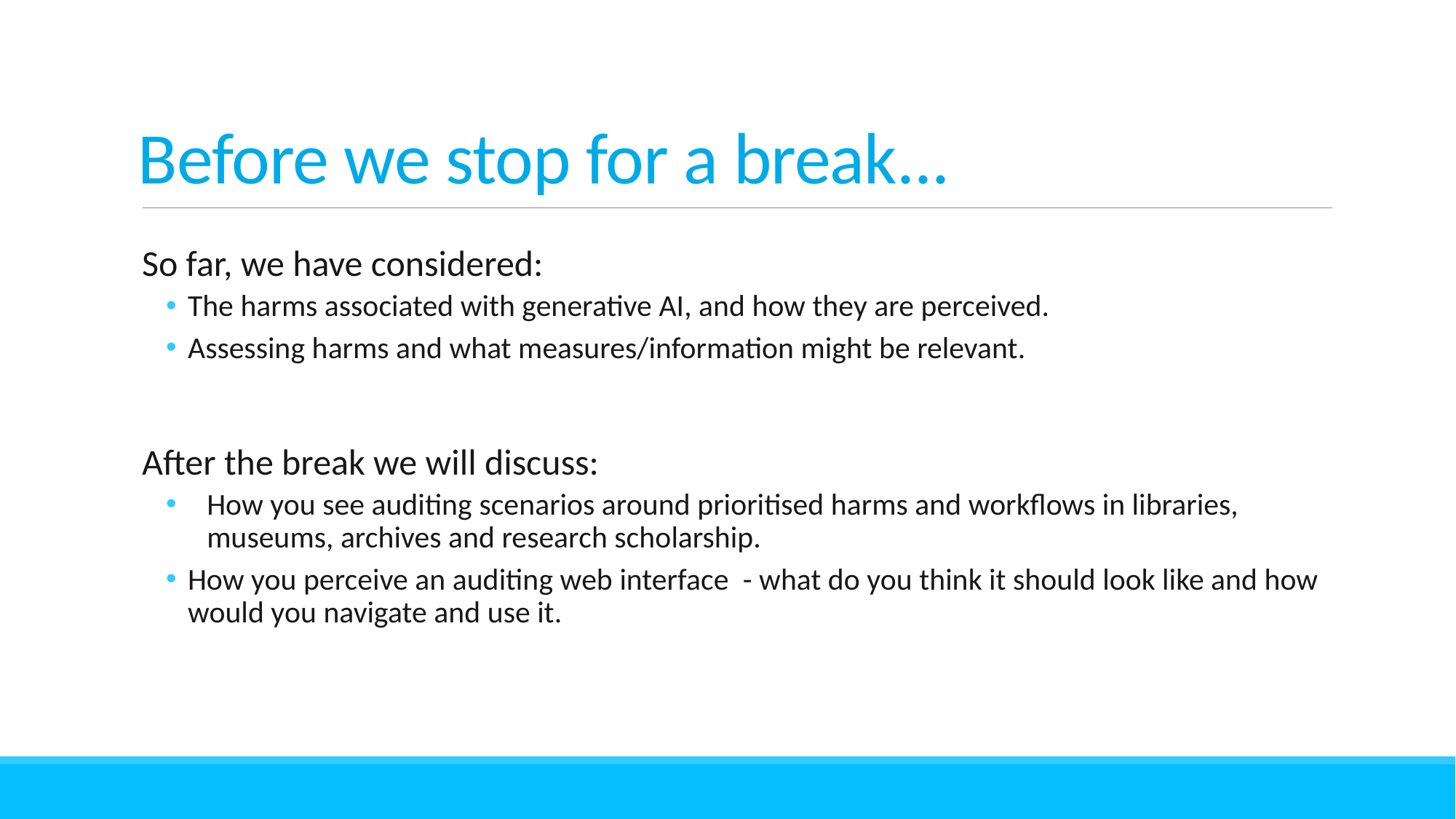

# Before we stop for a break...
So far, we have considered:
The harms associated with generative AI, and how they are perceived.
Assessing harms and what measures/information might be relevant.

After the break we will discuss:
How you see auditing scenarios around prioritised harms and workflows in libraries, museums, archives and research scholarship.
How you perceive an auditing web interface  - what do you think it should look like and how would you navigate and use it.